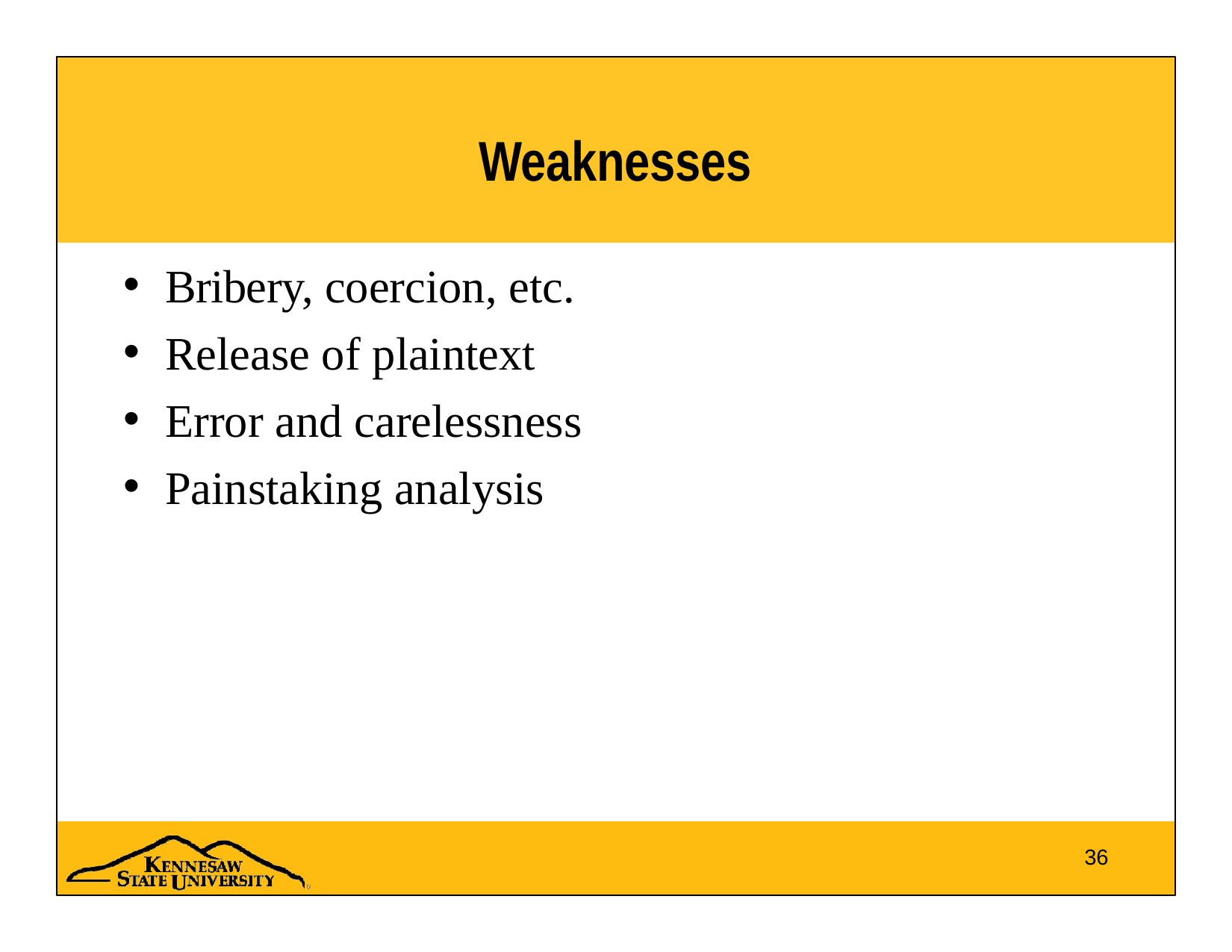

# Weaknesses
Bribery, coercion, etc.
Release of plaintext
Error and carelessness
Painstaking analysis

36